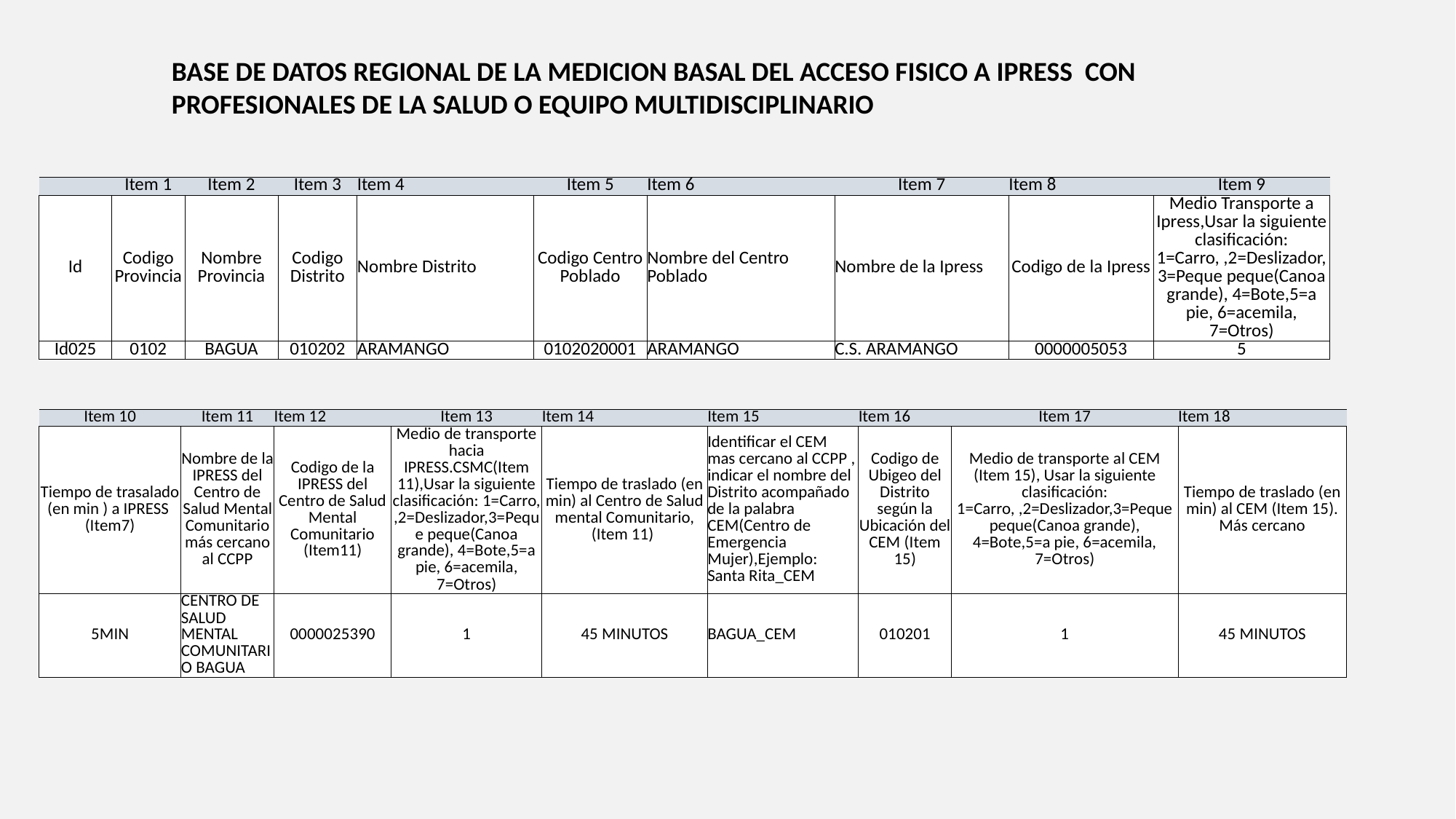

BASE DE DATOS REGIONAL DE LA MEDICION BASAL DEL ACCESO FISICO A IPRESS  CON PROFESIONALES DE LA SALUD O EQUIPO MULTIDISCIPLINARIO
|  | Item 1 | Item 2 | Item 3 | Item 4 | Item 5 | Item 6 | Item 7 | Item 8 | Item 9 |
| --- | --- | --- | --- | --- | --- | --- | --- | --- | --- |
| Id | Codigo Provincia | Nombre Provincia | Codigo Distrito | Nombre Distrito | Codigo Centro Poblado | Nombre del Centro Poblado | Nombre de la Ipress | Codigo de la Ipress | Medio Transporte a Ipress,Usar la siguiente clasificación: 1=Carro, ,2=Deslizador,3=Peque peque(Canoa grande), 4=Bote,5=a pie, 6=acemila, 7=Otros) |
| Id025 | 0102 | BAGUA | 010202 | ARAMANGO | 0102020001 | ARAMANGO | C.S. ARAMANGO | 0000005053 | 5 |
| Item 10 | Item 11 | Item 12 | Item 13 | Item 14 | Item 15 | Item 16 | Item 17 | Item 18 |
| --- | --- | --- | --- | --- | --- | --- | --- | --- |
| Tiempo de trasalado (en min ) a IPRESS (Item7) | Nombre de la IPRESS del Centro de Salud Mental Comunitario más cercano al CCPP | Codigo de la IPRESS del Centro de Salud Mental Comunitario (Item11) | Medio de transporte hacia IPRESS.CSMC(Item 11),Usar la siguiente clasificación: 1=Carro, ,2=Deslizador,3=Peque peque(Canoa grande), 4=Bote,5=a pie, 6=acemila, 7=Otros) | Tiempo de traslado (en min) al Centro de Salud mental Comunitario,(Item 11) | Identificar el CEM mas cercano al CCPP , indicar el nombre del Distrito acompañado de la palabra CEM(Centro de Emergencia Mujer),Ejemplo: Santa Rita\_CEM | Codigo de Ubigeo del Distrito según la Ubicación del CEM (Item 15) | Medio de transporte al CEM (Item 15), Usar la siguiente clasificación: 1=Carro, ,2=Deslizador,3=Peque peque(Canoa grande), 4=Bote,5=a pie, 6=acemila, 7=Otros) | Tiempo de traslado (en min) al CEM (Item 15). Más cercano |
| 5MIN | CENTRO DE SALUD MENTAL COMUNITARIO BAGUA | 0000025390 | 1 | 45 MINUTOS | BAGUA\_CEM | 010201 | 1 | 45 MINUTOS |